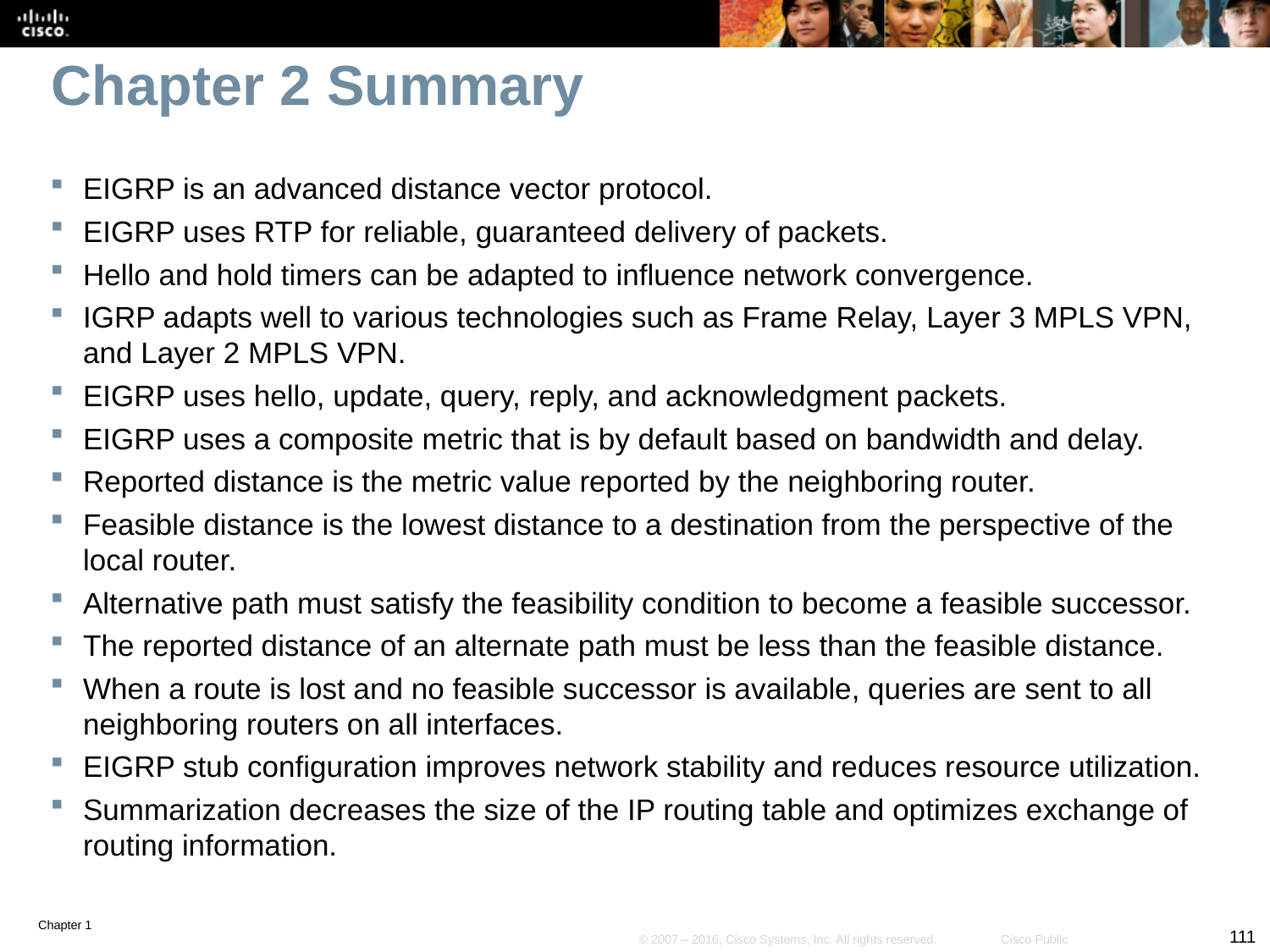

# Chapter 2 Summary
EIGRP is an advanced distance vector protocol.
EIGRP uses RTP for reliable, guaranteed delivery of packets.
Hello and hold timers can be adapted to influence network convergence.
IGRP adapts well to various technologies such as Frame Relay, Layer 3 MPLS VPN, and Layer 2 MPLS VPN.
EIGRP uses hello, update, query, reply, and acknowledgment packets.
EIGRP uses a composite metric that is by default based on bandwidth and delay.
Reported distance is the metric value reported by the neighboring router.
Feasible distance is the lowest distance to a destination from the perspective of the local router.
Alternative path must satisfy the feasibility condition to become a feasible successor.
The reported distance of an alternate path must be less than the feasible distance.
When a route is lost and no feasible successor is available, queries are sent to all neighboring routers on all interfaces.
EIGRP stub configuration improves network stability and reduces resource utilization.
Summarization decreases the size of the IP routing table and optimizes exchange of routing information.